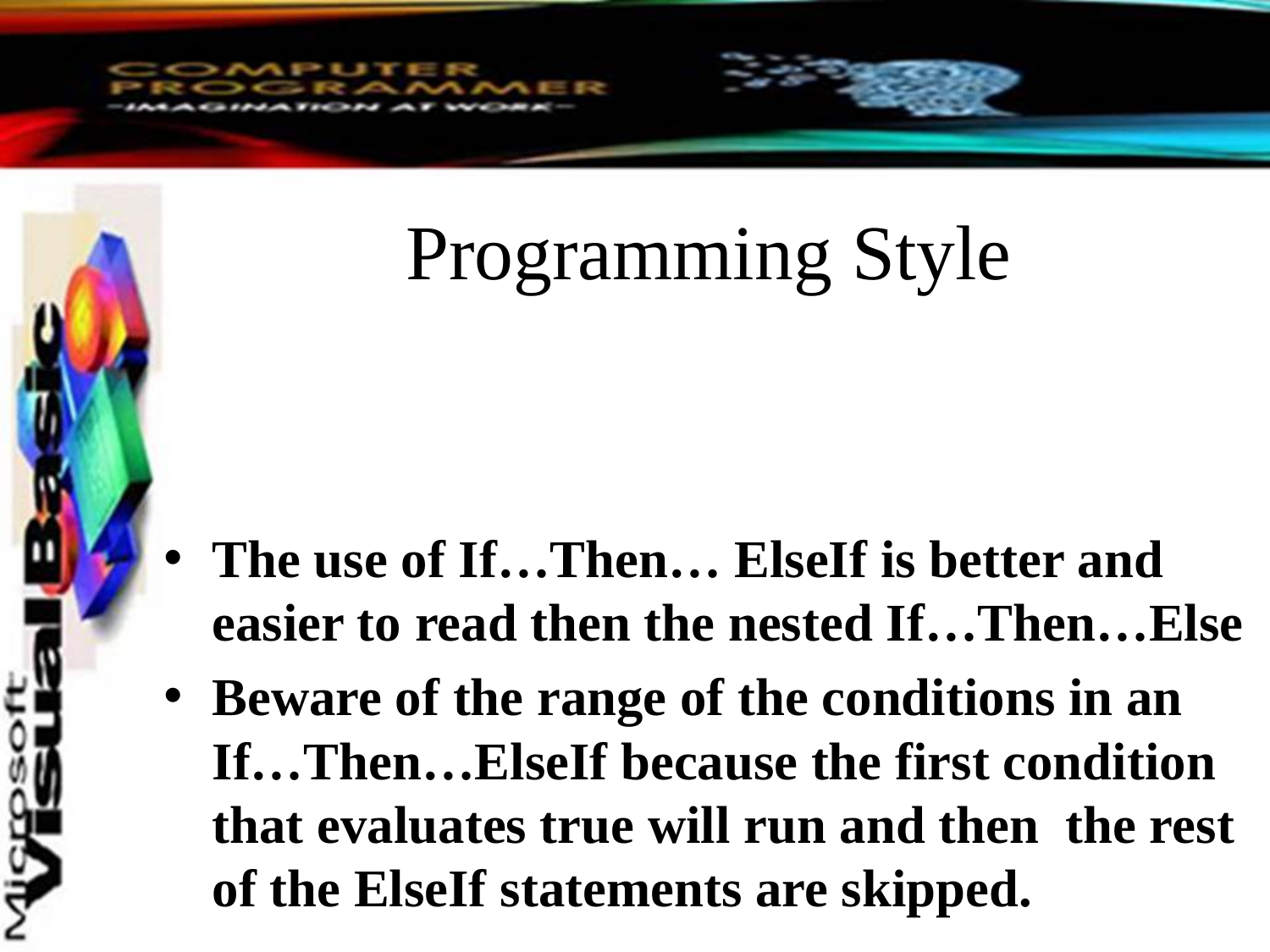

# Programming Style
The use of If…Then… ElseIf is better and easier to read then the nested If…Then…Else
Beware of the range of the conditions in an If…Then…ElseIf because the first condition that evaluates true will run and then  the rest of the ElseIf statements are skipped.